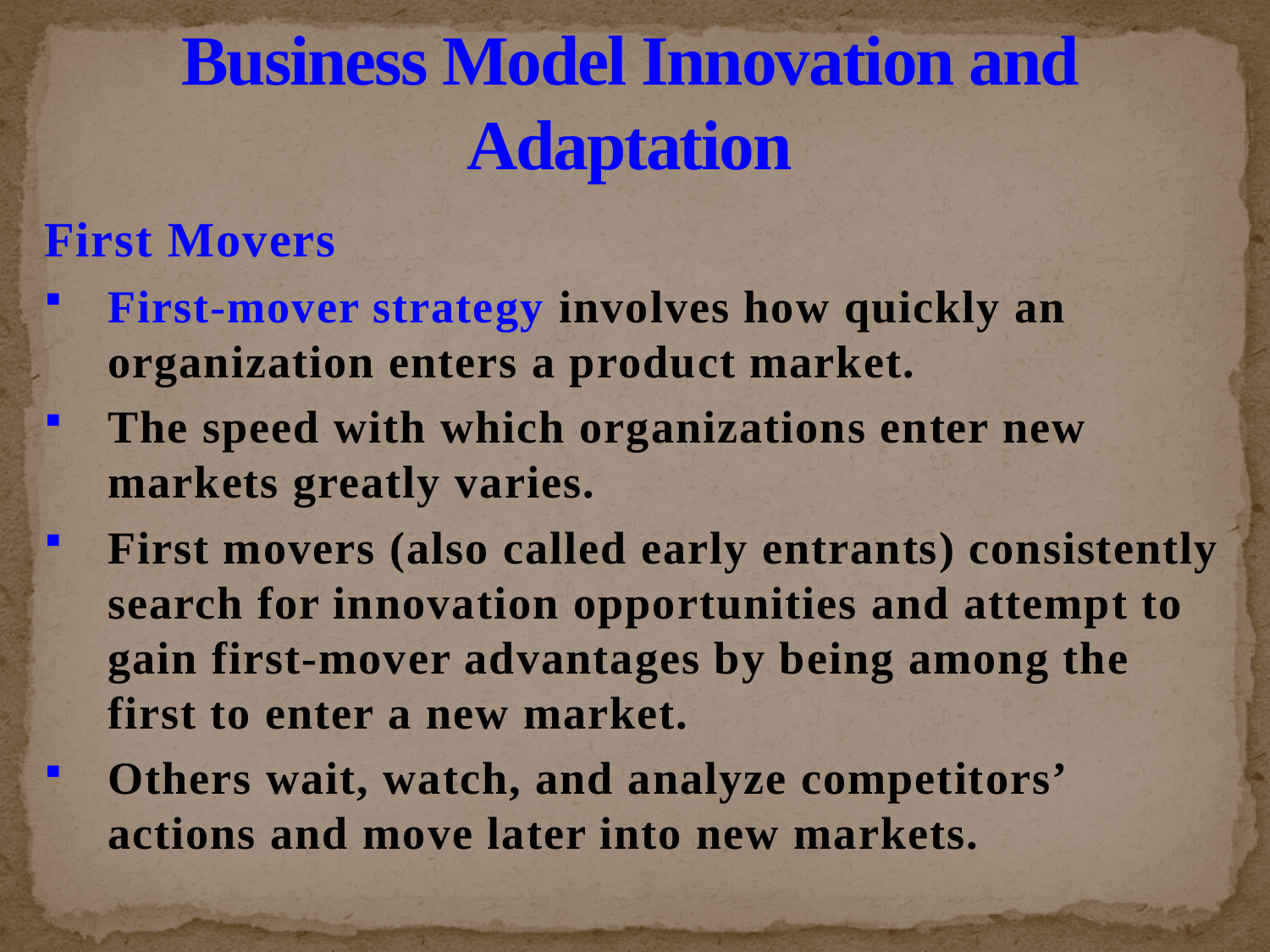

# Business Model Innovation and Adaptation
First Movers
First-mover strategy involves how quickly an organization enters a product market.
The speed with which organizations enter new markets greatly varies.
First movers (also called early entrants) consistently search for innovation opportunities and attempt to gain first-mover advantages by being among the first to enter a new market.
Others wait, watch, and analyze competitors’ actions and move later into new markets.